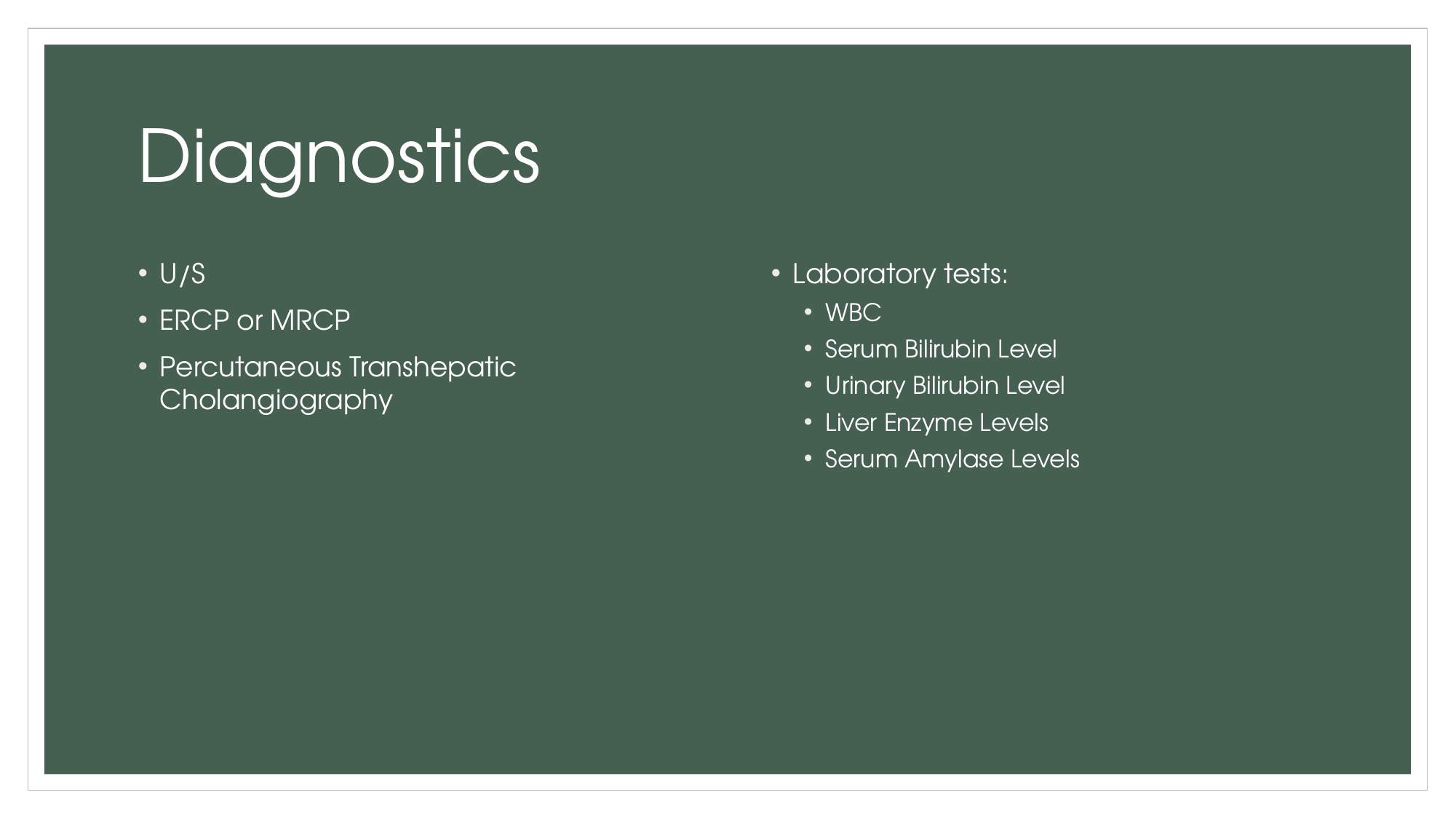

# Diagnostics
U/S
ERCP or MRCP
Percutaneous Transhepatic Cholangiography
Laboratory tests:
WBC
Serum Bilirubin Level
Urinary Bilirubin Level
Liver Enzyme Levels
Serum Amylase Levels